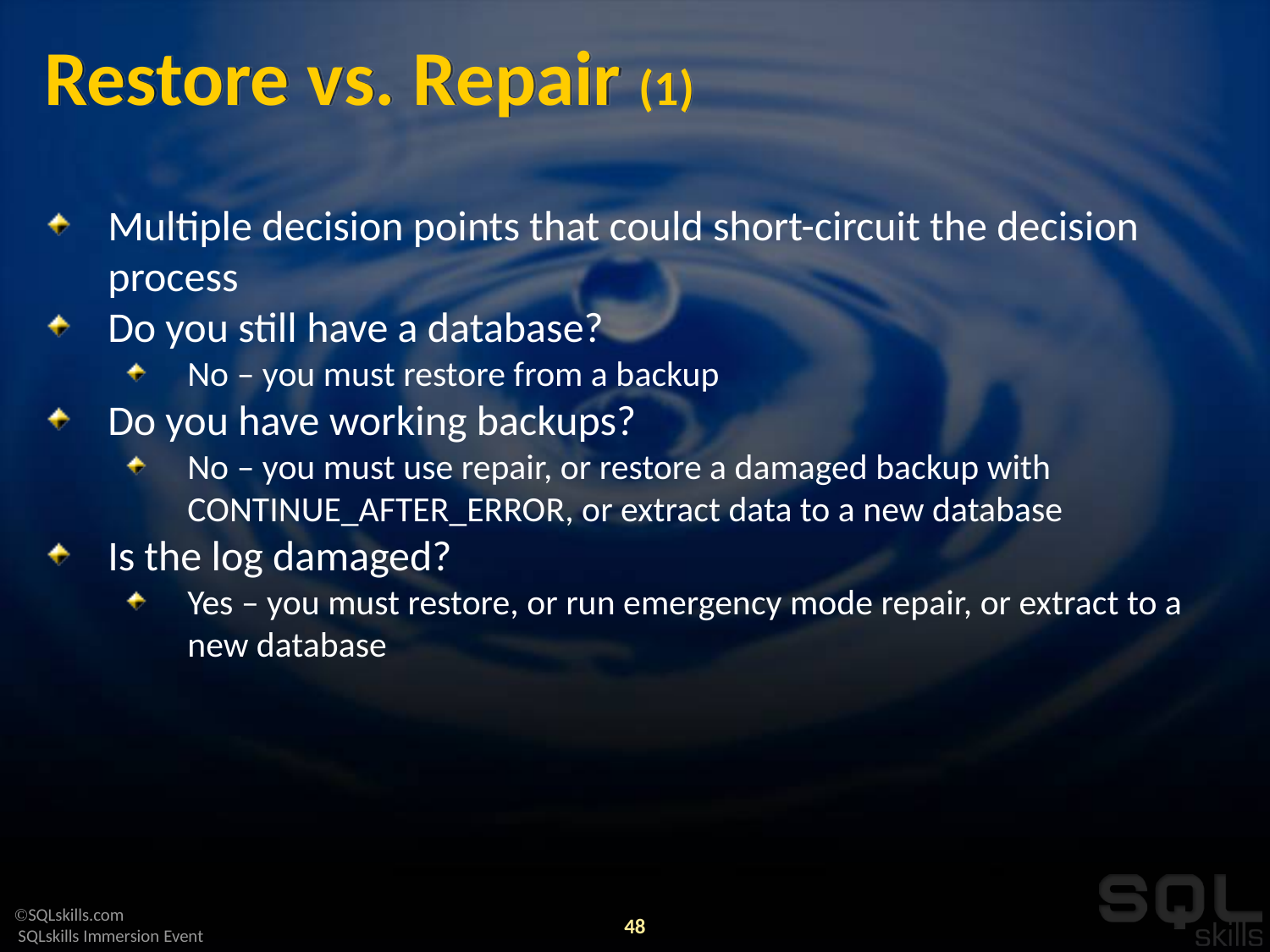

# Restore vs. Repair (1)
Multiple decision points that could short-circuit the decision process
Do you still have a database?
No – you must restore from a backup
Do you have working backups?
No – you must use repair, or restore a damaged backup with CONTINUE_AFTER_ERROR, or extract data to a new database
Is the log damaged?
Yes – you must restore, or run emergency mode repair, or extract to a new database
48